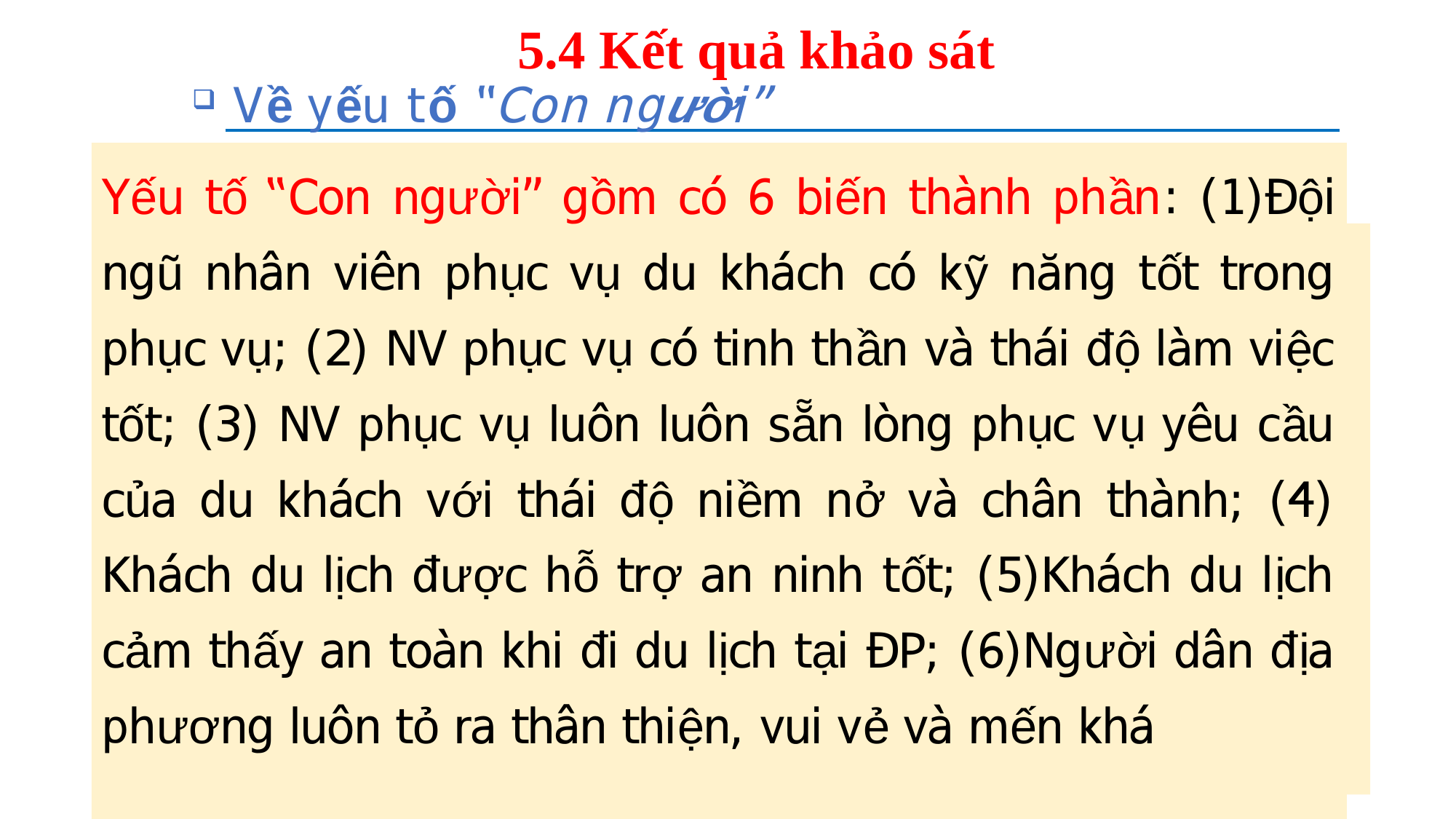

# 5.4 Kết quả khảo sát
 Về yếu tố “Con người”

Yếu tố “Con người” gồm có 6 biến thành phần: (1)Đội ngũ nhân viên phục vụ du khách có kỹ năng tốt trong phục vụ; (2) NV phục vụ có tinh thần và thái độ làm việc tốt; (3) NV phục vụ luôn luôn sẵn lòng phục vụ yêu cầu của du khách với thái độ niềm nở và chân thành; (4) Khách du lịch được hỗ trợ an ninh tốt; (5)Khách du lịch cảm thấy an toàn khi đi du lịch tại ĐP; (6)Người dân địa phương luôn tỏ ra thân thiện, vui vẻ và mến khá

%